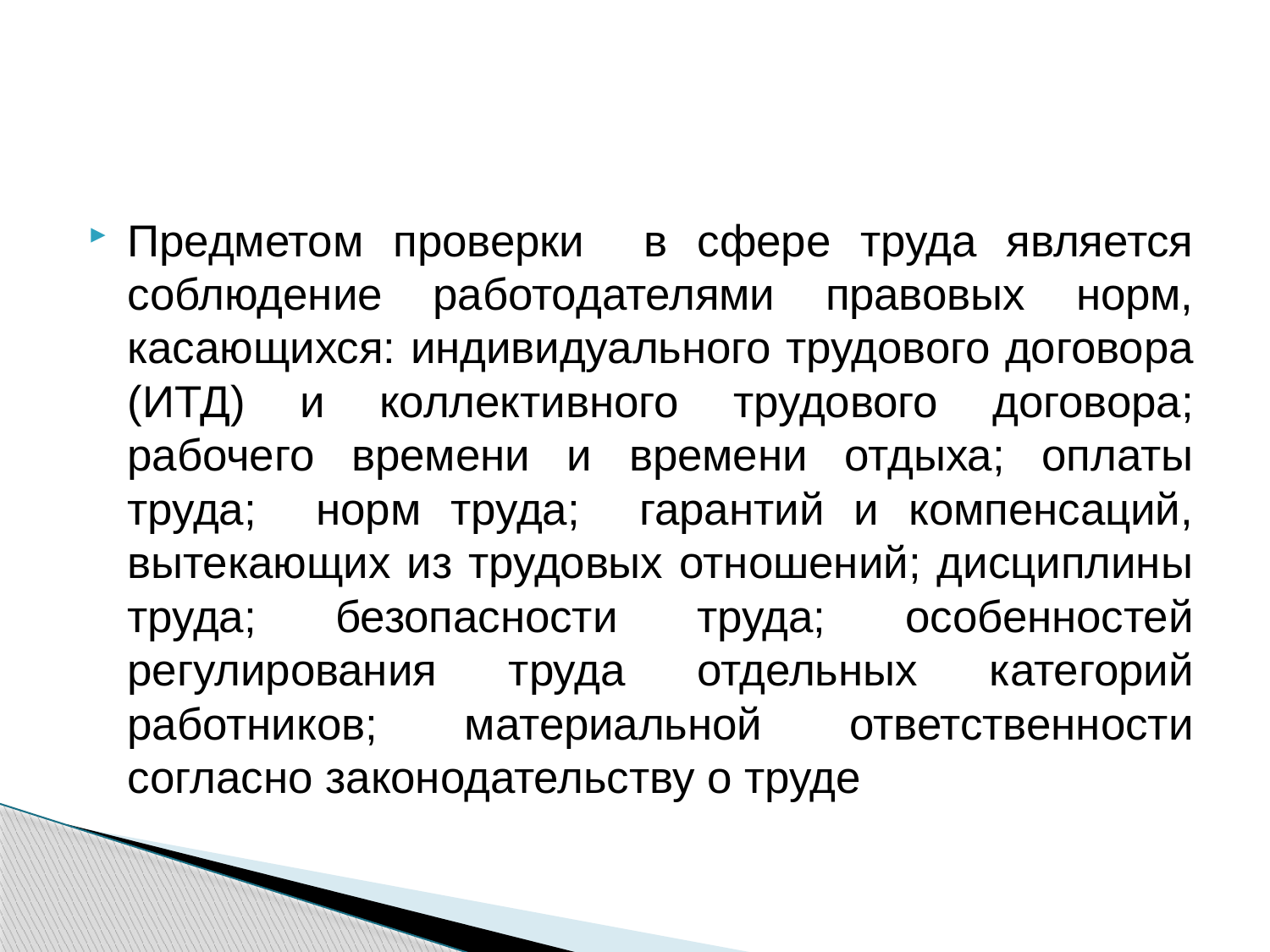

Предметом проверки  в сфере труда является соблюдение работодателями правовых норм, касающихся: индивидуального трудового договора (ИТД) и коллективного трудового договора; рабочего времени и времени отдыха; оплаты труда;  норм труда;  гарантий и компенсаций, вытекающих из трудовых отношений; дисциплины труда; безопасности труда; особенностей регулирования труда отдельных категорий работников; материальной ответственности согласно законодательству о труде